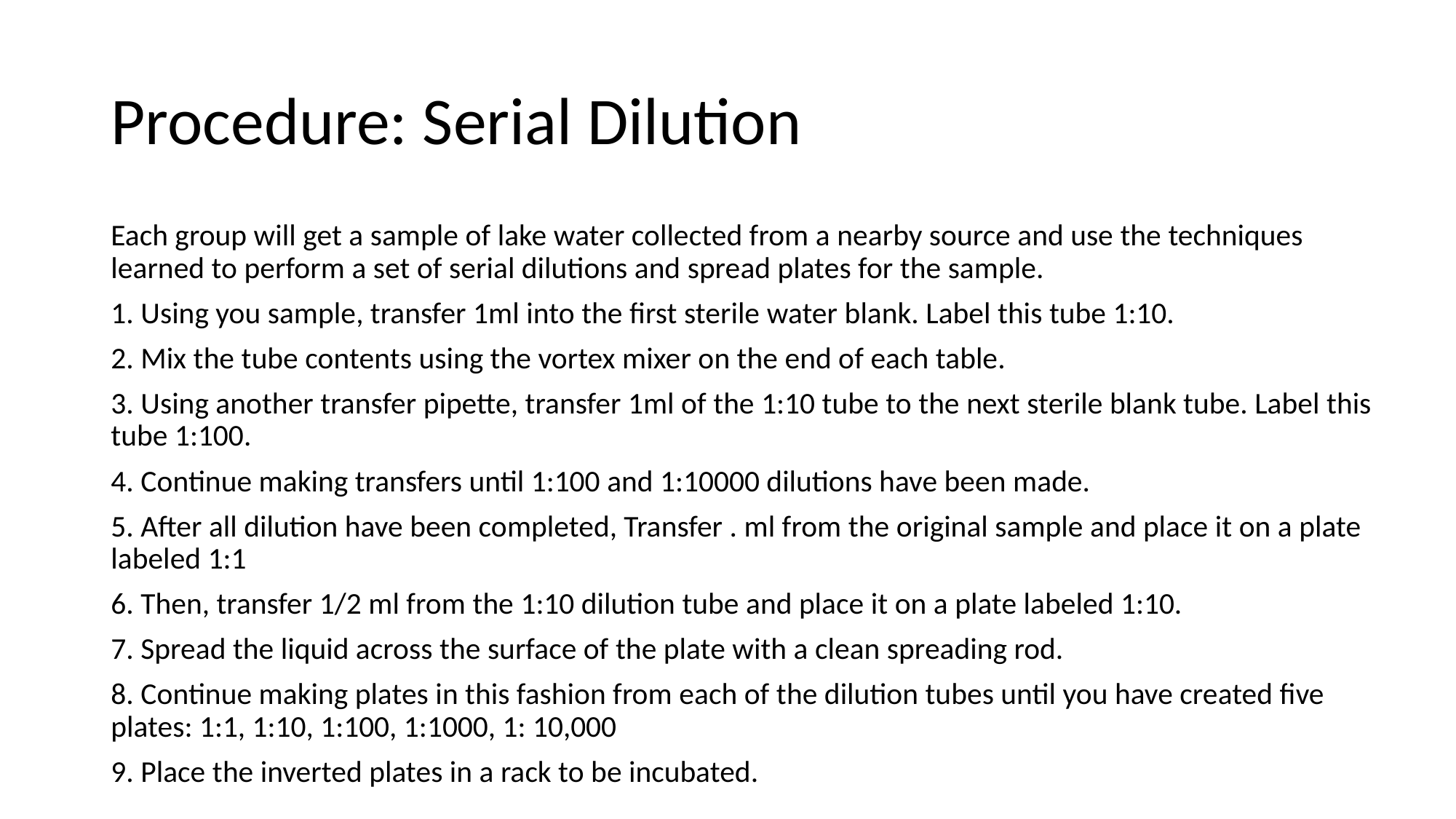

# Procedure: Serial Dilution
Each group will get a sample of lake water collected from a nearby source and use the techniques learned to perform a set of serial dilutions and spread plates for the sample.
1. Using you sample, transfer 1ml into the first sterile water blank. Label this tube 1:10.
2. Mix the tube contents using the vortex mixer on the end of each table.
3. Using another transfer pipette, transfer 1ml of the 1:10 tube to the next sterile blank tube. Label this tube 1:100.
4. Continue making transfers until 1:100 and 1:10000 dilutions have been made.
5. After all dilution have been completed, Transfer . ml from the original sample and place it on a plate labeled 1:1
6. Then, transfer 1/2 ml from the 1:10 dilution tube and place it on a plate labeled 1:10.
7. Spread the liquid across the surface of the plate with a clean spreading rod.
8. Continue making plates in this fashion from each of the dilution tubes until you have created five plates: 1:1, 1:10, 1:100, 1:1000, 1: 10,000
9. Place the inverted plates in a rack to be incubated.